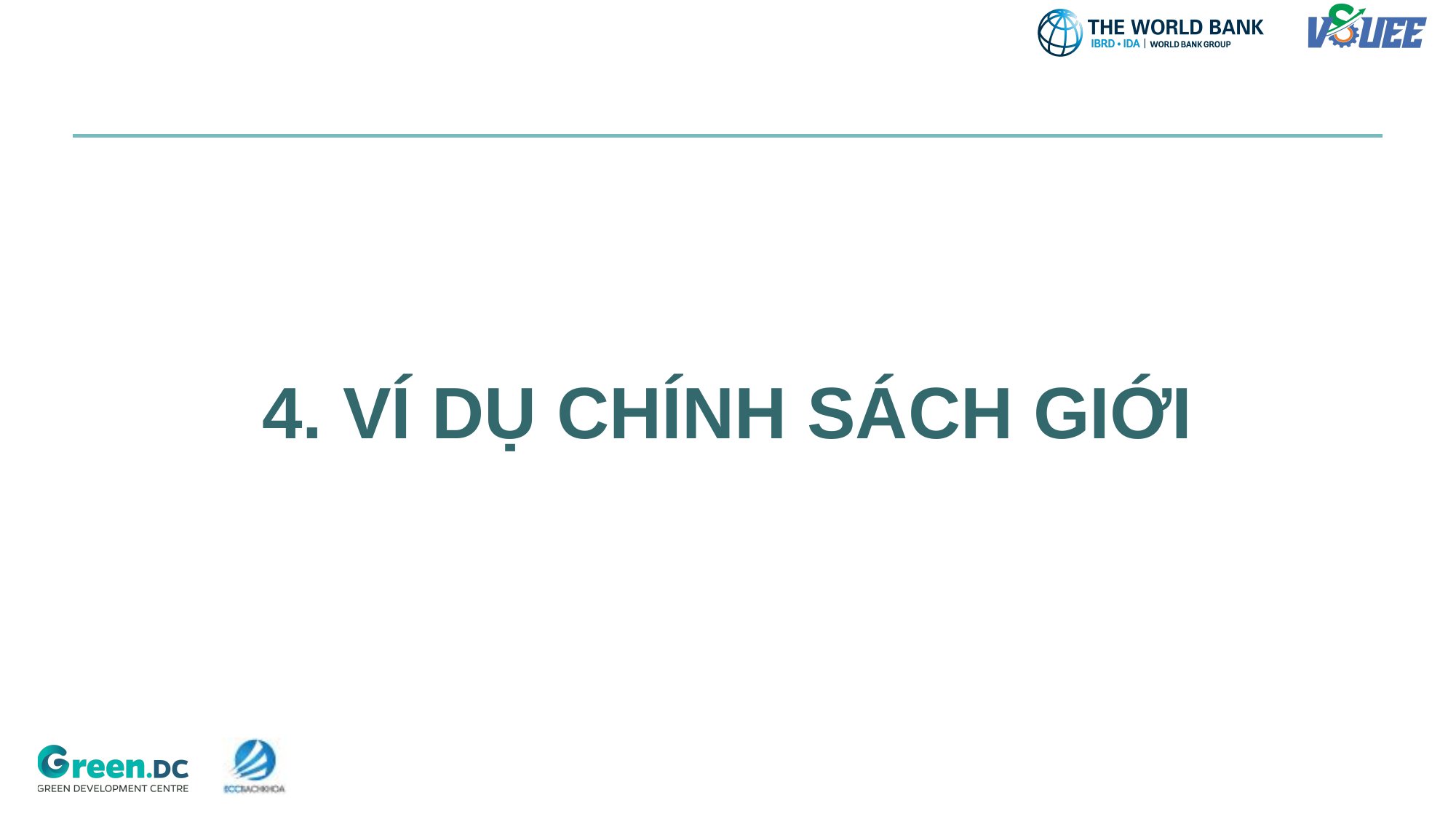

# 4. VÍ DỤ CHÍNH SÁCH GIỚI